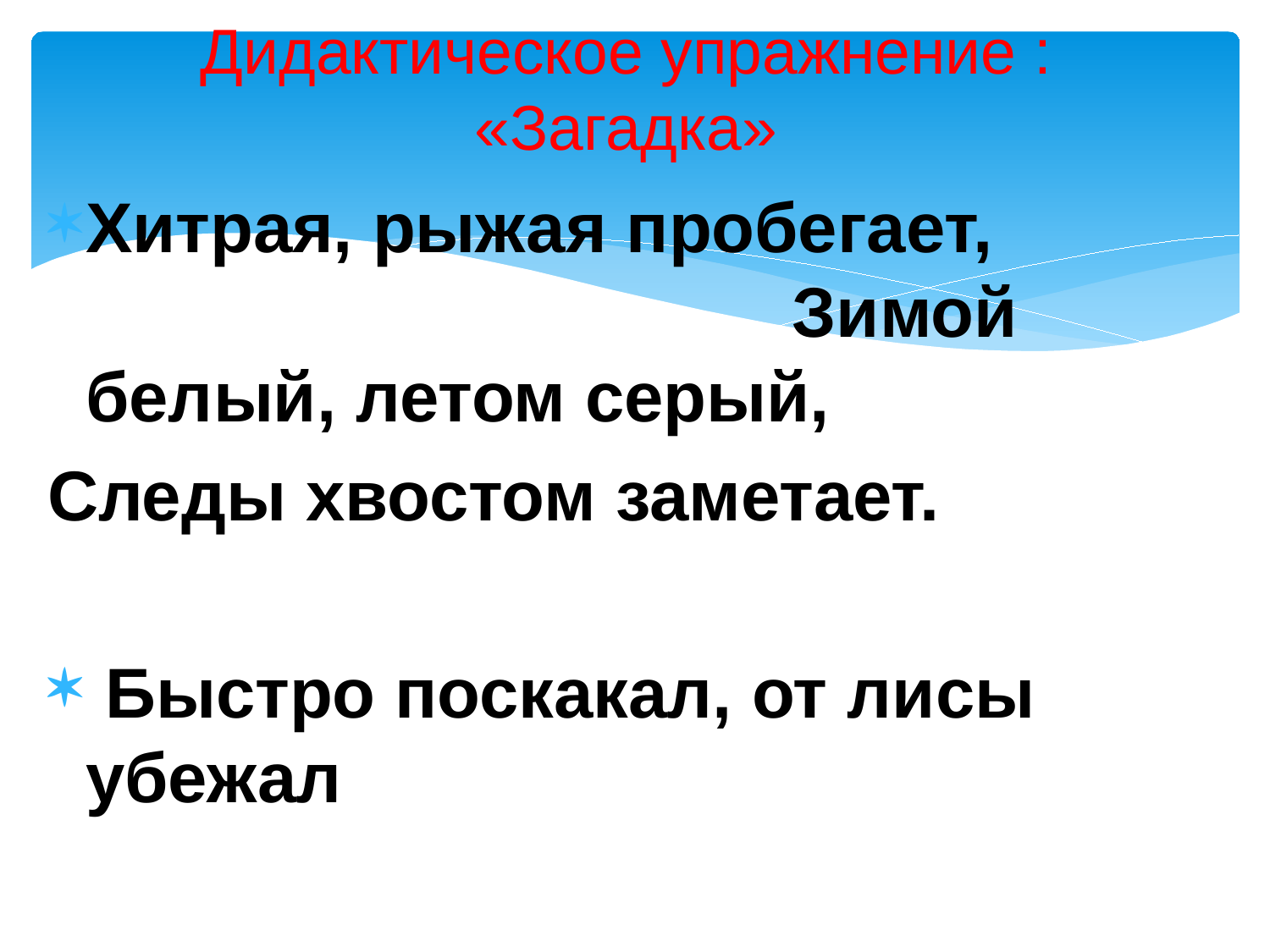

# Дидактическое упражнение : «Загадка»
Хитрая, рыжая пробегает,                                                 Зимой белый, летом серый,
Следы хвостом заметает.

 Быстро поскакал, от лисы убежал